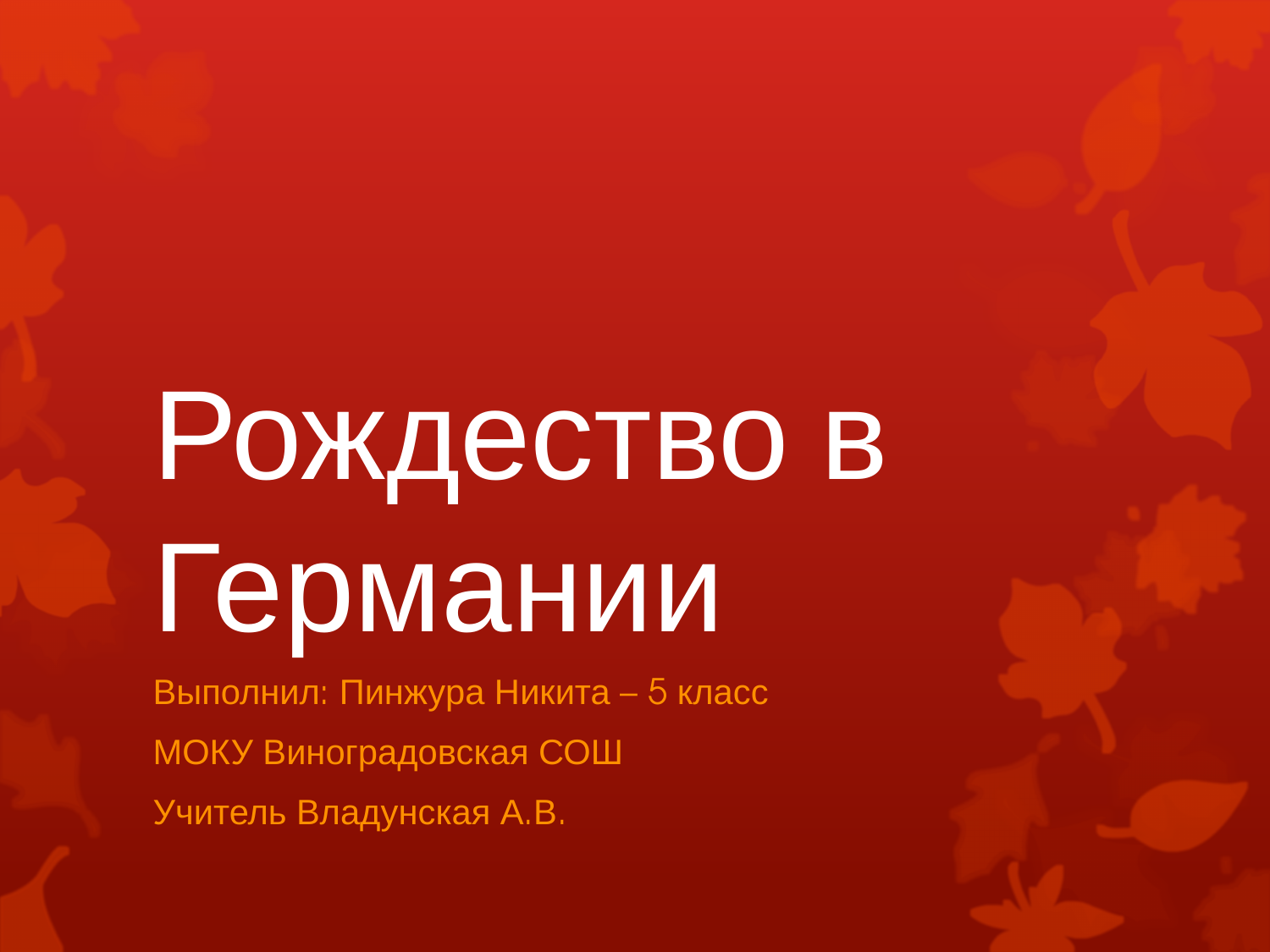

# Рождество в Германии
Выполнил: Пинжура Никита – 5 класс
МОКУ Виноградовская СОШ
Учитель Владунская А.В.